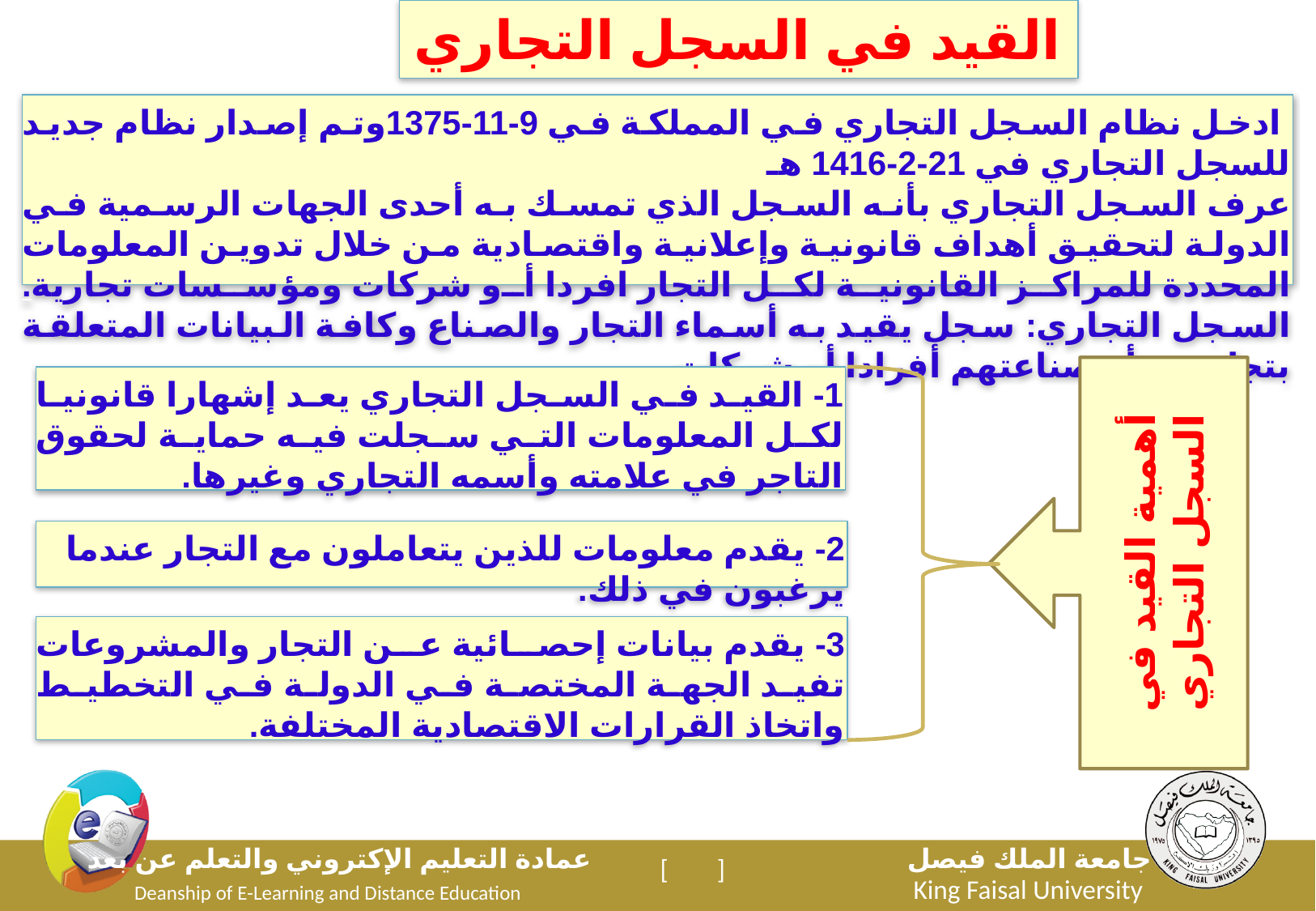

القيد في السجل التجاري
 ادخل نظام السجل التجاري في المملكة في 9-11-1375وتم إصدار نظام جديد للسجل التجاري في 21-2-1416 هـ
عرف السجل التجاري بأنه السجل الذي تمسك به أحدى الجهات الرسمية في الدولة لتحقيق أهداف قانونية وإعلانية واقتصادية من خلال تدوين المعلومات المحددة للمراكز القانونية لكل التجار افردا أو شركات ومؤسسات تجارية. السجل التجاري: سجل يقيد به أسماء التجار والصناع وكافة البيانات المتعلقة بتجارتهم أو صناعتهم أفرادا أو شركات. .

أهمية القيد في السجل التجاري

1- القيد في السجل التجاري يعد إشهارا قانونيا لكل المعلومات التي سجلت فيه حماية لحقوق التاجر في علامته وأسمه التجاري وغيرها.
2- يقدم معلومات للذين يتعاملون مع التجار عندما يرغبون في ذلك.
3- يقدم بيانات إحصائية عن التجار والمشروعات تفيد الجهة المختصة في الدولة في التخطيط واتخاذ القرارات الاقتصادية المختلفة.